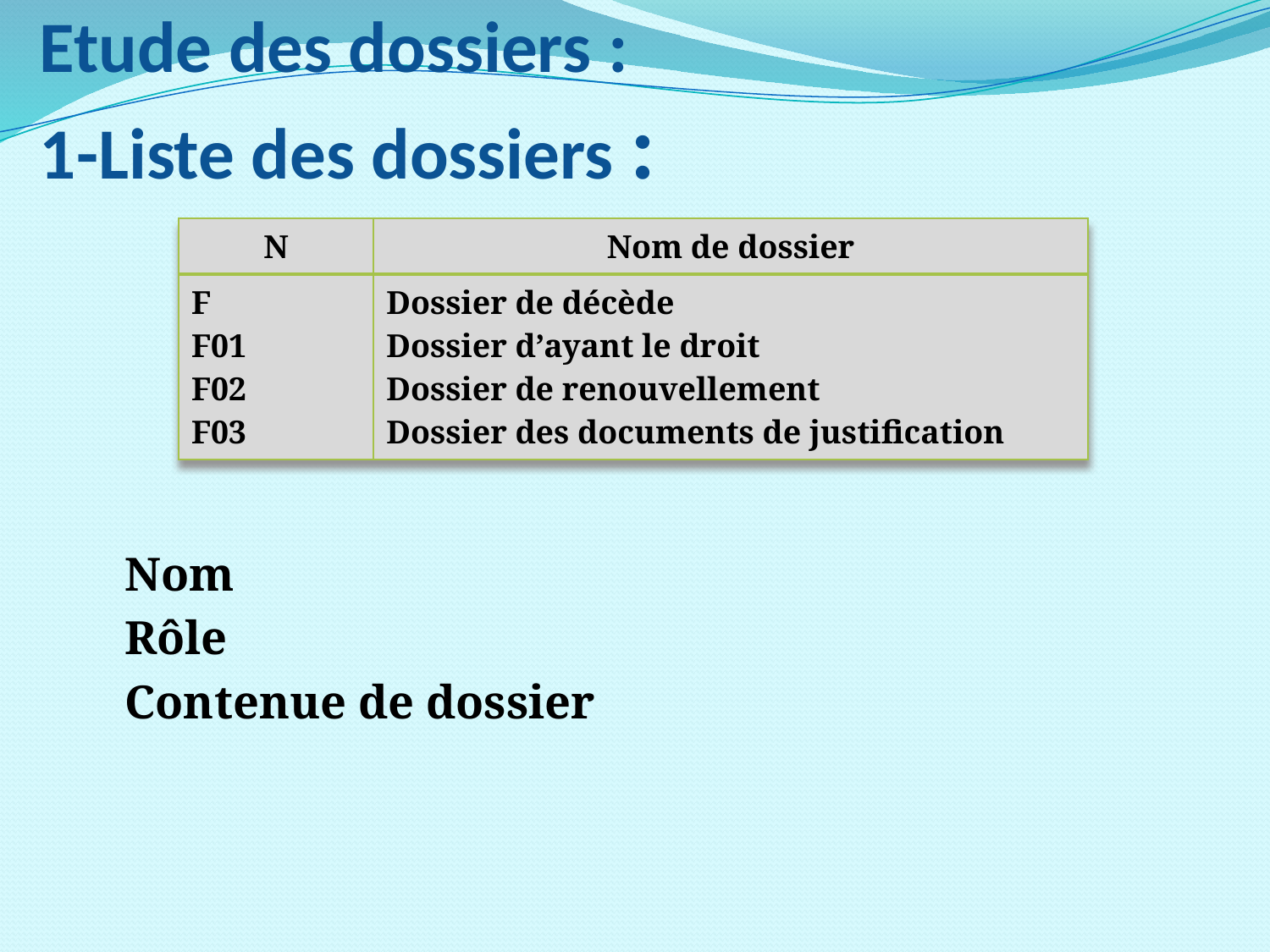

# Etude des dossiers : 1-Liste des dossiers :

   Nom
   Rôle
   Contenue de dossier
| N | Nom de dossier |
| --- | --- |
| F F01 F02 F03 | Dossier de décède Dossier d’ayant le droit Dossier de renouvellement Dossier des documents de justification |